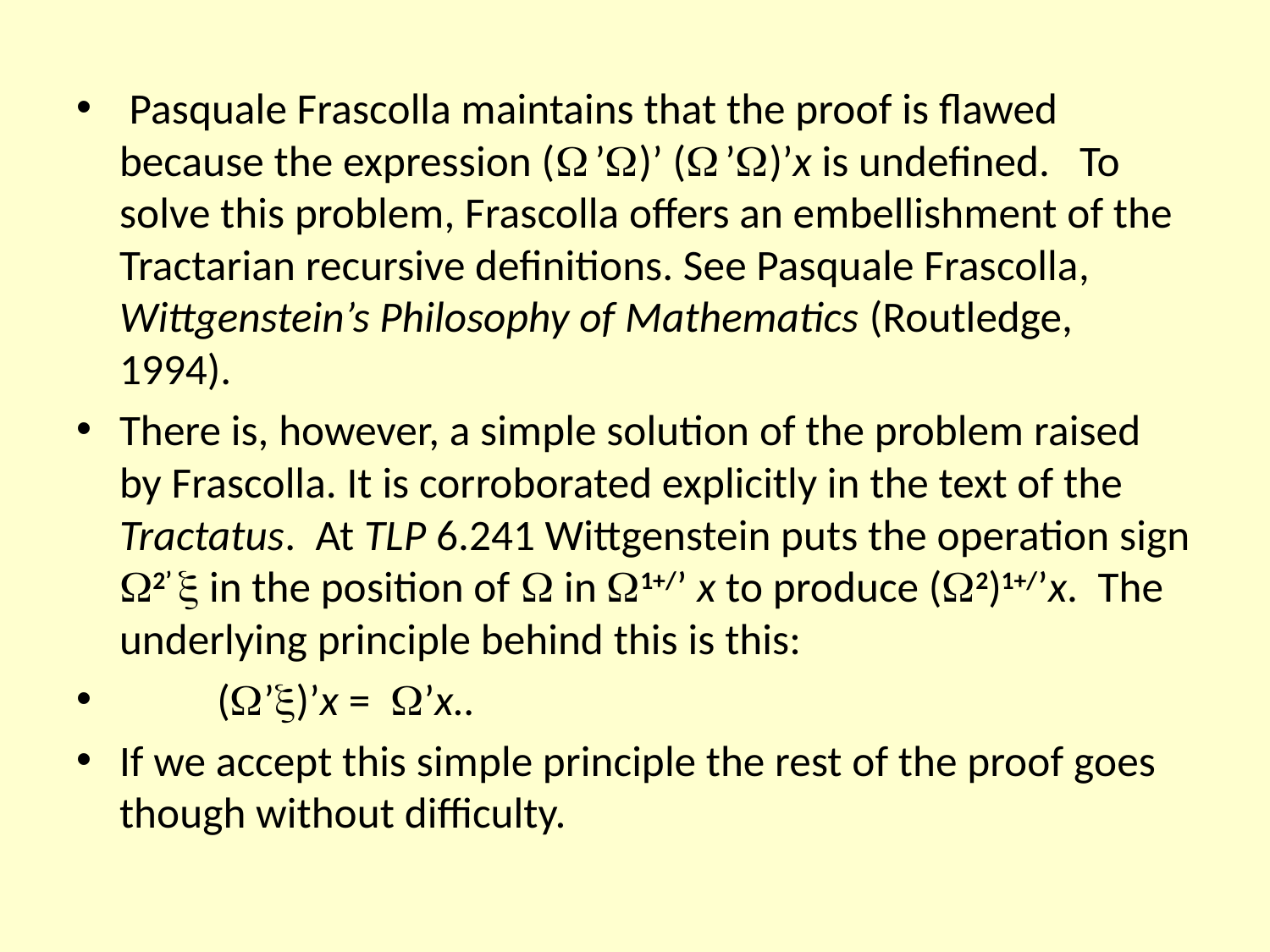

Pasquale Frascolla maintains that the proof is flawed because the expression (Ω ’Ω)’ (Ω ’Ω)’x is undefined.   To solve this problem, Frascolla offers an embellishment of the Tractarian recursive definitions. See Pasquale Frascolla, Wittgenstein’s Philosophy of Mathematics (Routledge, 1994).
There is, however, a simple solution of the problem raised by Frascolla. It is corroborated explicitly in the text of the Tractatus.  At TLP 6.241 Wittgenstein puts the operation sign Ω2’ ξ in the position of Ω in Ω1+/’ x to produce (Ω2)1+/’x.  The underlying principle behind this is this:
	(Ω’ξ)’x =  Ω’x..
If we accept this simple principle the rest of the proof goes though without difficulty.